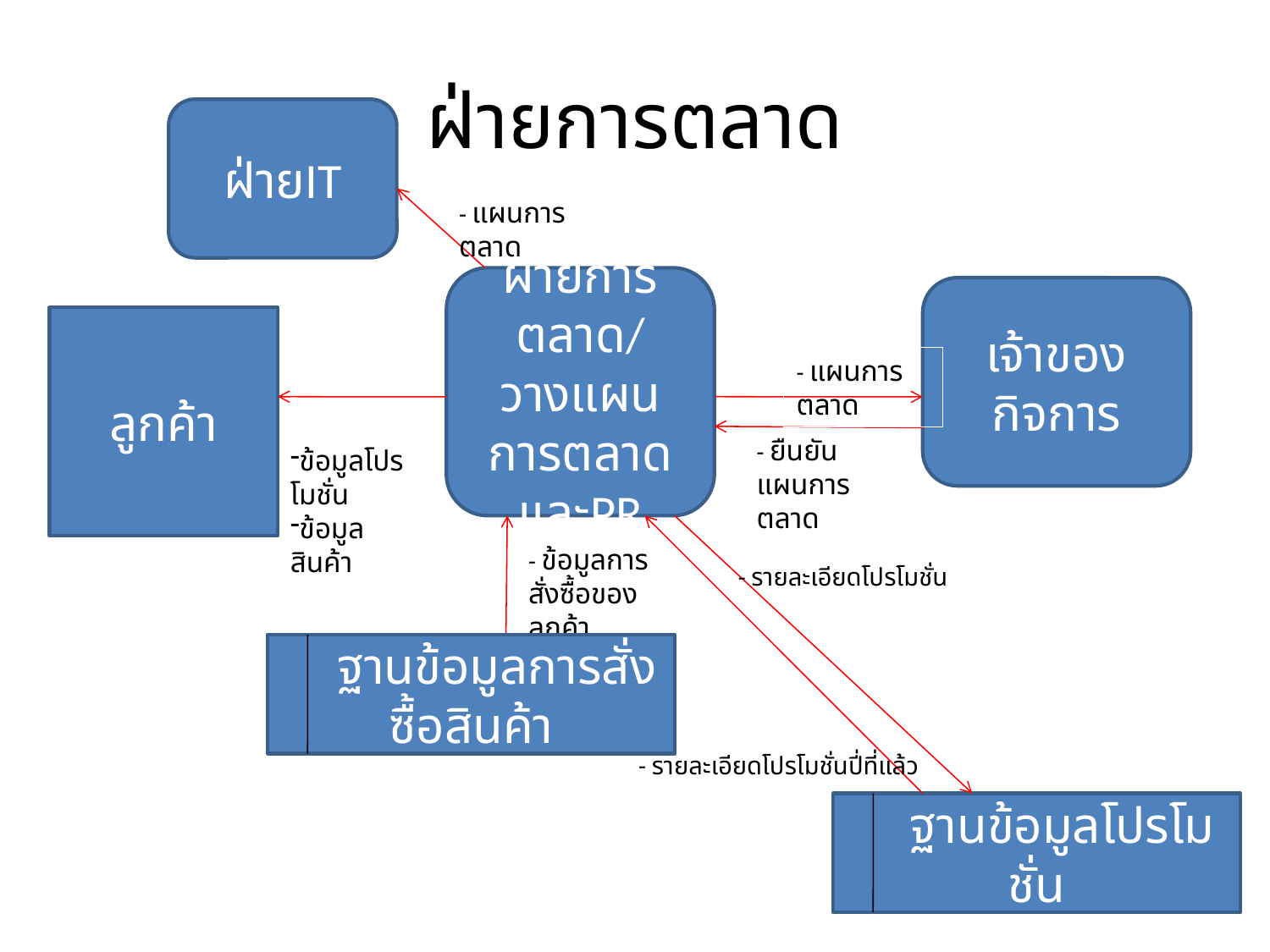

# ฝ่ายการตลาด
ฝ่ายIT
- แผนการตลาด
ฝ่ายการตลาด/วางแผนการตลาดและPR
เจ้าของกิจการ
ลูกค้า
- แผนการตลาด
- ยืนยันแผนการตลาด
ข้อมูลโปรโมชั่น
ข้อมูลสินค้า
- ข้อมูลการสั่งซื้อของลูกค้า
- รายละเอียดโปรโมชั่น
    ฐานข้อมูลการสั่งซื้อสินค้า
- รายละเอียดโปรโมชั่นปี่ที่แล้ว
    ฐานข้อมูลโปรโมชั่น